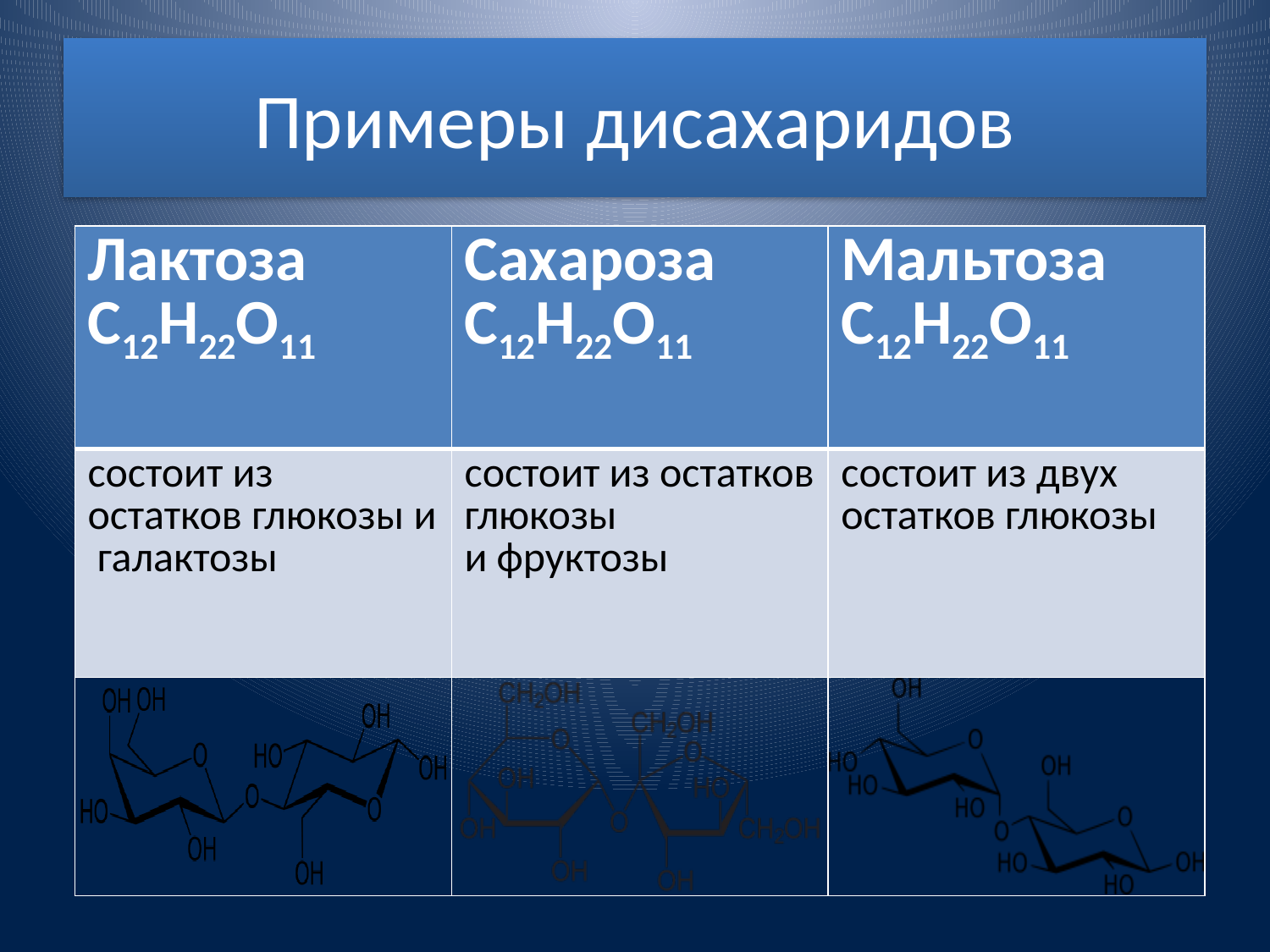

# Примеры дисахаридов
| Лактоза C12H22O11 | Сахароза C12H22O11 | Мальтоза C12H22O11 |
| --- | --- | --- |
| состоит из остатков глюкозы и галактозы | состоит из остатков глюкозы и фруктозы | состоит из двух остатков глюкозы |
|  |  |  |